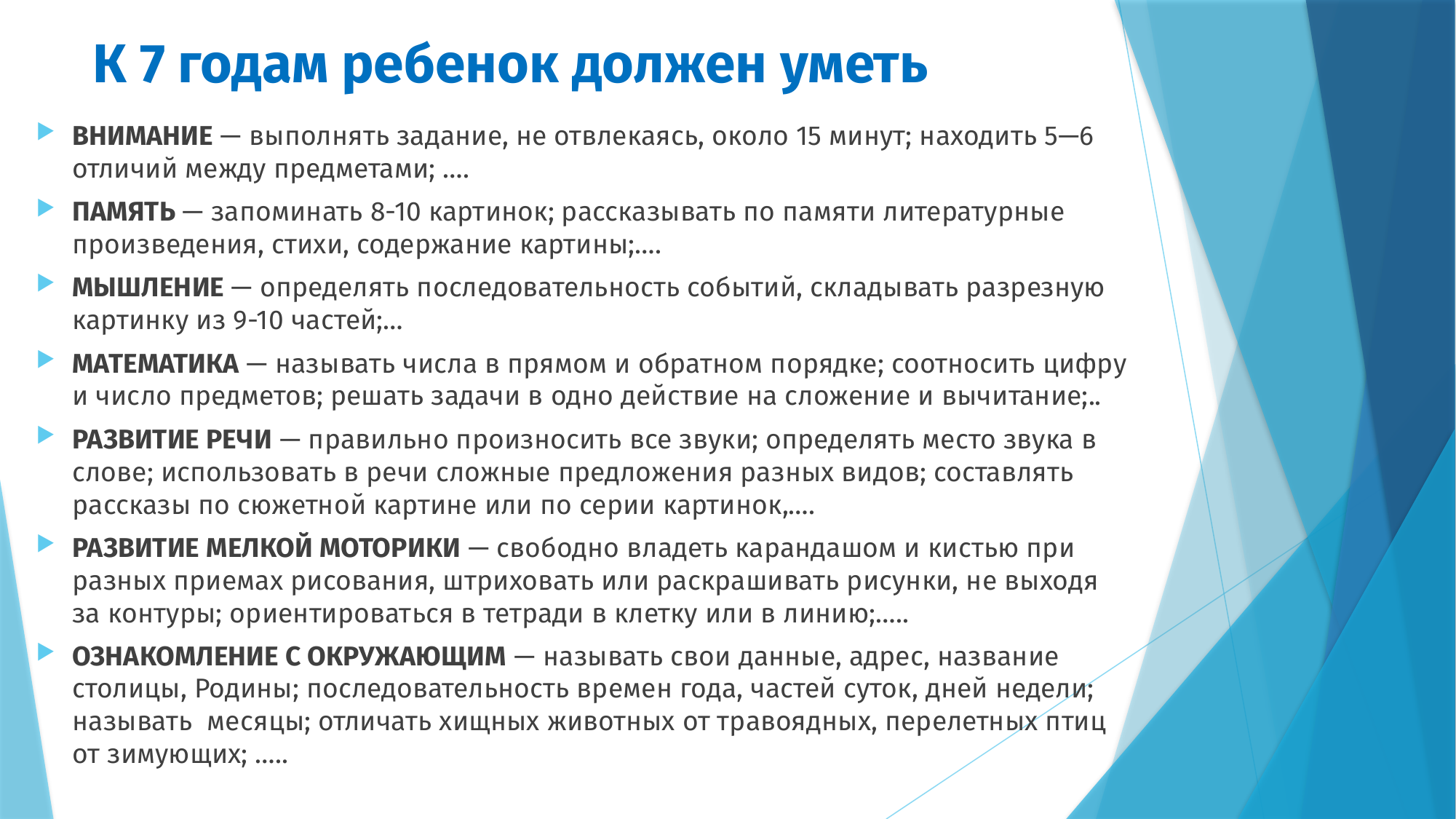

# К 7 годам ребенок должен уметь
ВНИМАНИЕ — выполнять задание, не отвлекаясь, около 15 минут; находить 5—6 отличий между предметами; ….
ПАМЯТЬ — запоминать 8-10 картинок; рассказывать по памяти литературные произведения, стихи, содержание картины;….
МЫШЛЕНИЕ — определять последовательность событий, складывать разрезную картинку из 9-10 частей;…
МАТЕМАТИКА — называть числа в прямом и обратном порядке; соотносить цифру и число предметов; решать задачи в одно действие на сложение и вычитание;..
РАЗВИТИЕ РЕЧИ — правильно произносить все звуки; определять место звука в слове; использовать в речи сложные предложения разных видов; составлять рассказы по сюжетной картине или по серии картинок,….
РАЗВИТИЕ МЕЛКОЙ МОТОРИКИ — свободно владеть карандашом и кистью при разных приемах рисования, штриховать или раскрашивать рисунки, не выходя за контуры; ориентироваться в тетради в клетку или в линию;…..
ОЗНАКОМЛЕНИЕ С ОКРУЖАЮЩИМ — называть свои данные, адрес, название столицы, Родины; последовательность времен года, частей суток, дней недели; называть  месяцы; отличать хищных животных от травоядных, перелетных птиц от зимующих; …..